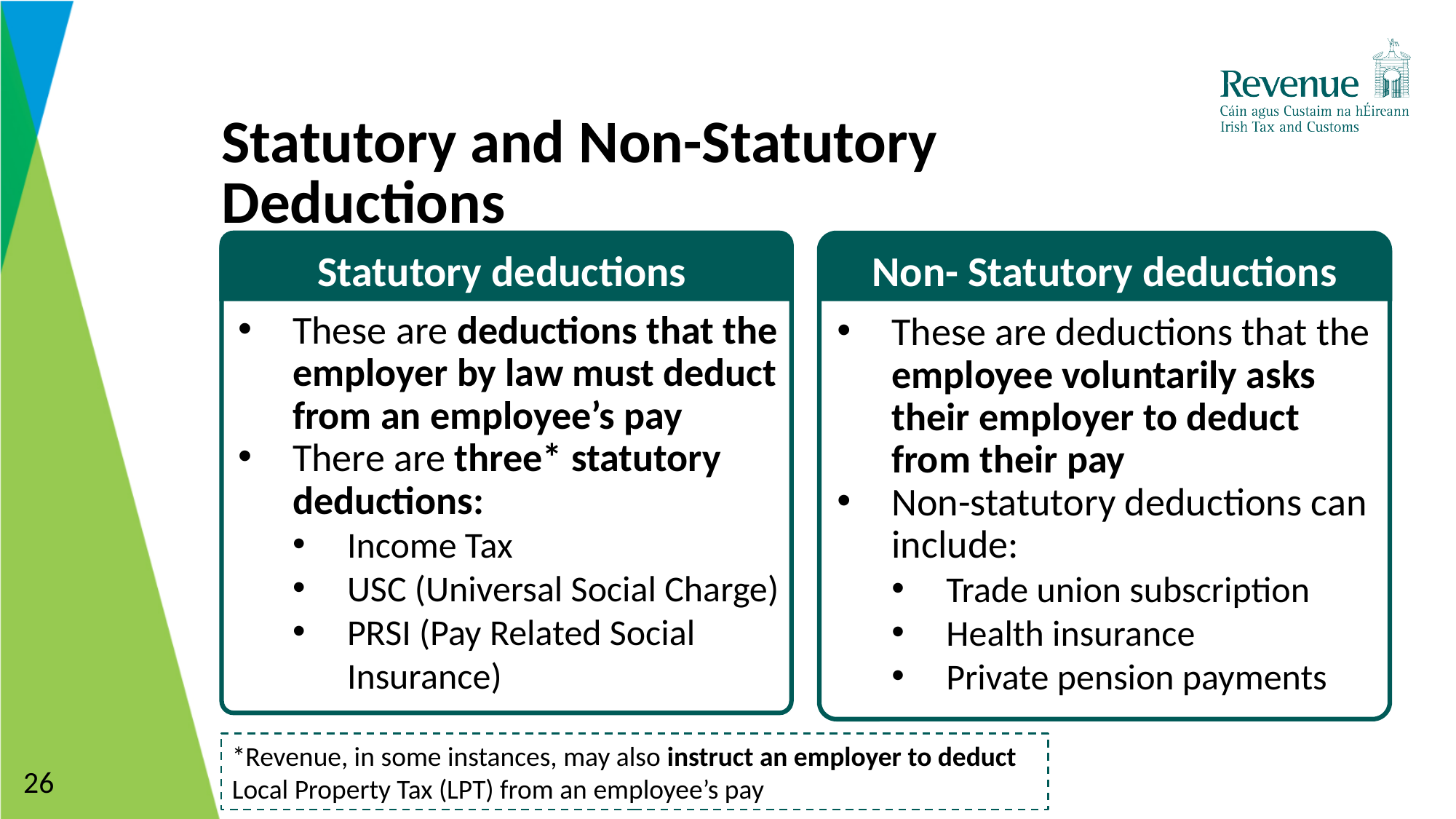

# Statutory and Non-Statutory Deductions
Statutory deductions
These are deductions that the employer by law must deduct from an employee’s pay
There are three* statutory deductions:
Income Tax
USC (Universal Social Charge)
PRSI (Pay Related Social Insurance)
Non- Statutory deductions
These are deductions that the employee voluntarily asks their employer to deduct from their pay
Non-statutory deductions can include:
Trade union subscription
Health insurance
Private pension payments
*Revenue, in some instances, may also instruct an employer to deduct Local Property Tax (LPT) from an employee’s pay
26